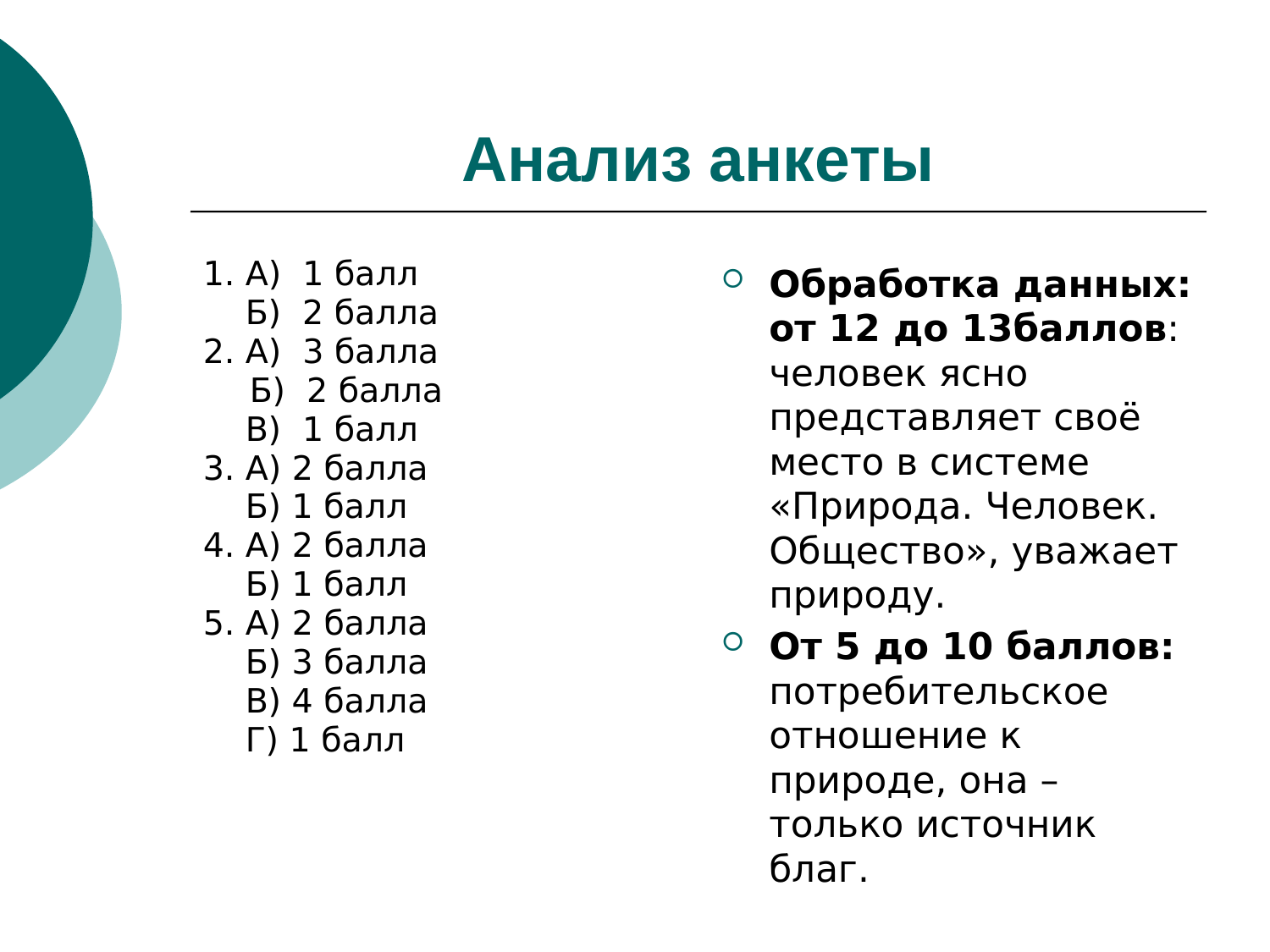

# Анализ анкеты
1. А)  1 балл
    Б)  2 балла
2. А)  3 балла
    Б)  2 балла
    В)  1 балл
3. А) 2 балла
    Б) 1 балл
4. А) 2 балла
    Б) 1 балл
5. А) 2 балла
    Б) 3 балла
    В) 4 балла
    Г) 1 балл
Обработка данных: от 12 до 13баллов: человек ясно представляет своё место в системе  «Природа. Человек. Общество», уважает природу.
От 5 до 10 баллов: потребительское отношение к природе, она – только источник благ.